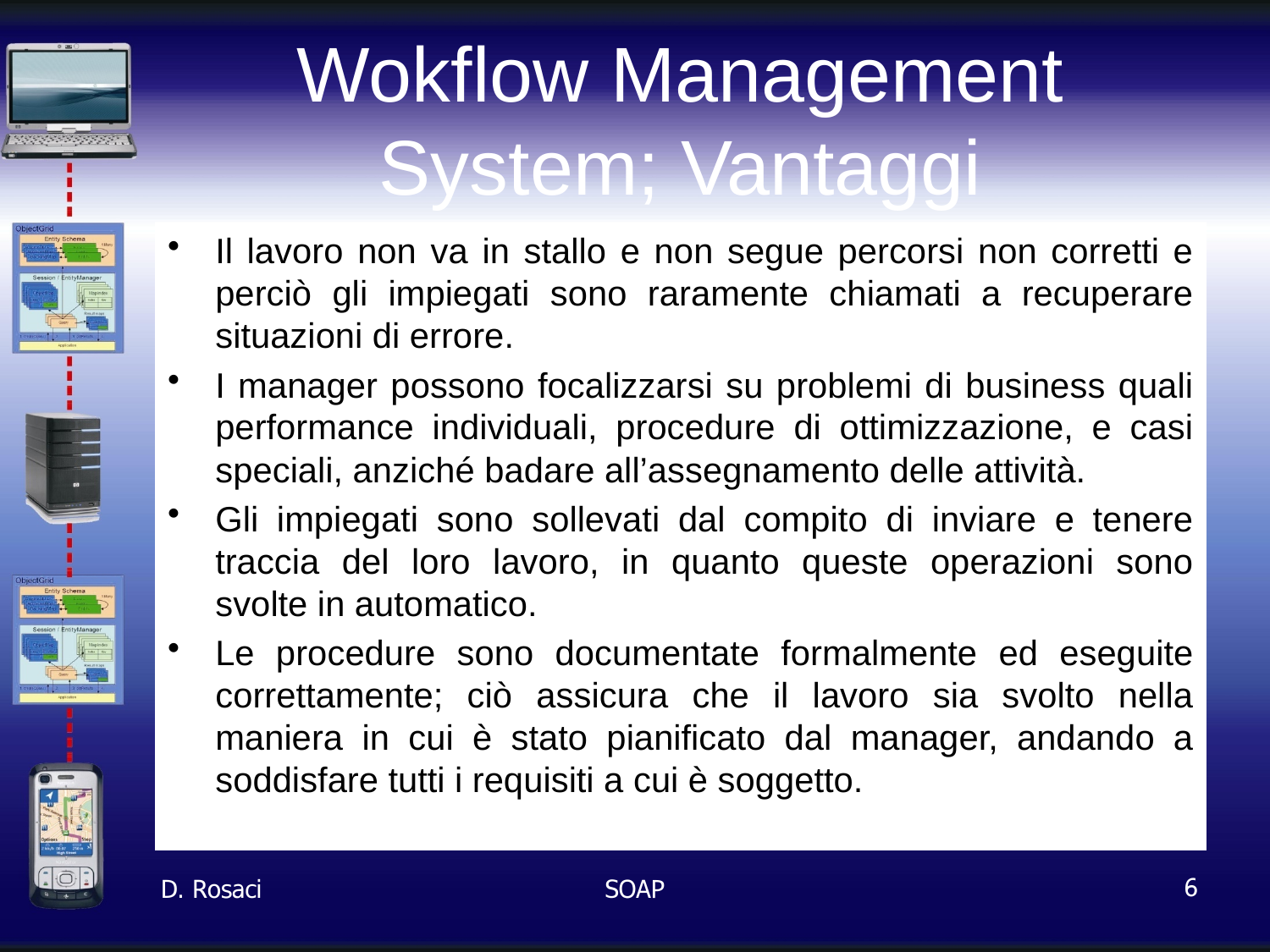

# Wokflow Management System; Vantaggi
Il lavoro non va in stallo e non segue percorsi non corretti e perciò gli impiegati sono raramente chiamati a recuperare situazioni di errore.
I manager possono focalizzarsi su problemi di business quali performance individuali, procedure di ottimizzazione, e casi speciali, anziché badare all’assegnamento delle attività.
Gli impiegati sono sollevati dal compito di inviare e tenere traccia del loro lavoro, in quanto queste operazioni sono svolte in automatico.
Le procedure sono documentate formalmente ed eseguite correttamente; ciò assicura che il lavoro sia svolto nella maniera in cui è stato pianificato dal manager, andando a soddisfare tutti i requisiti a cui è soggetto.
D. Rosaci
SOAP